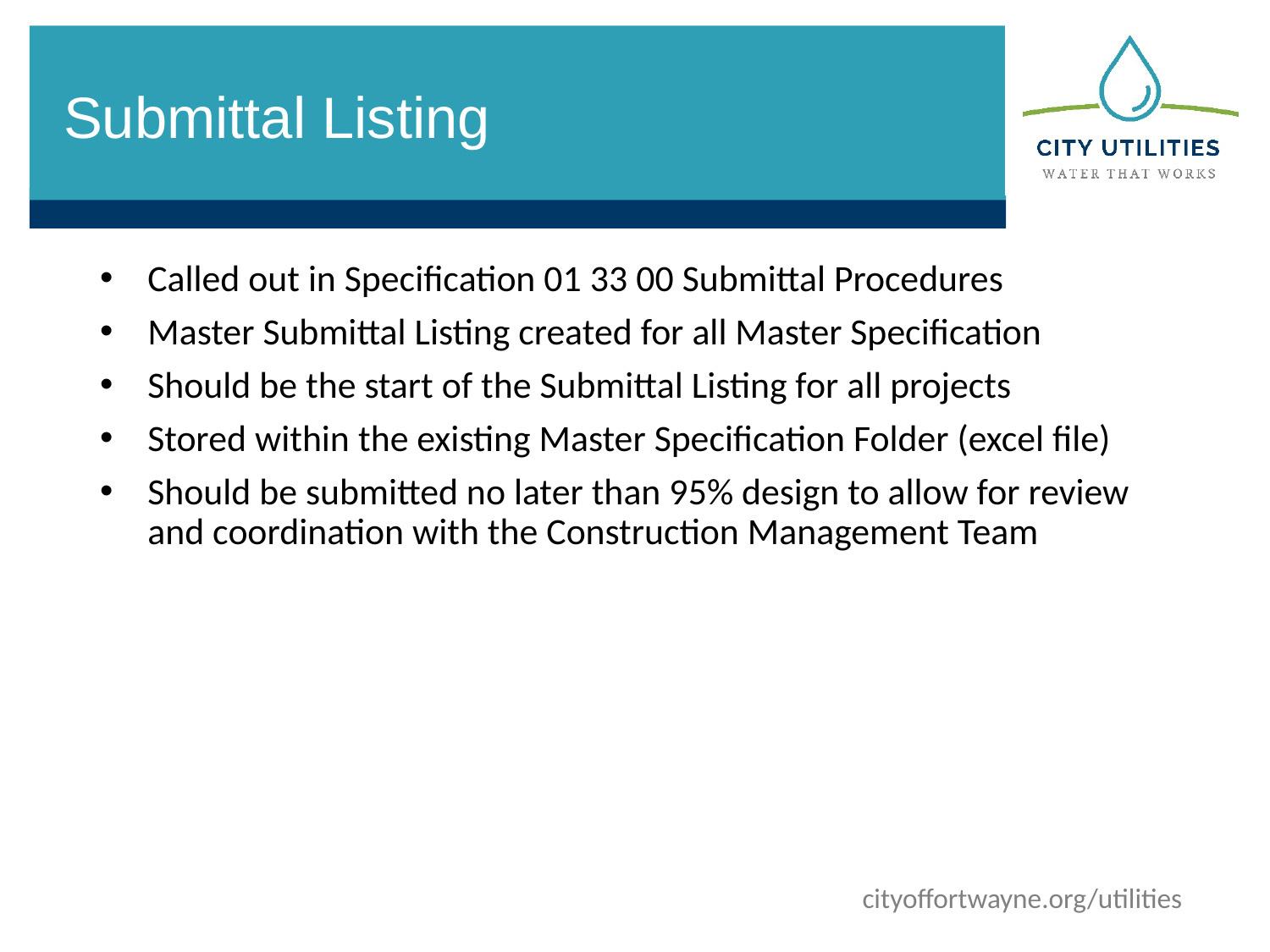

# Submittal Listing
Called out in Specification 01 33 00 Submittal Procedures
Master Submittal Listing created for all Master Specification
Should be the start of the Submittal Listing for all projects
Stored within the existing Master Specification Folder (excel file)
Should be submitted no later than 95% design to allow for review and coordination with the Construction Management Team